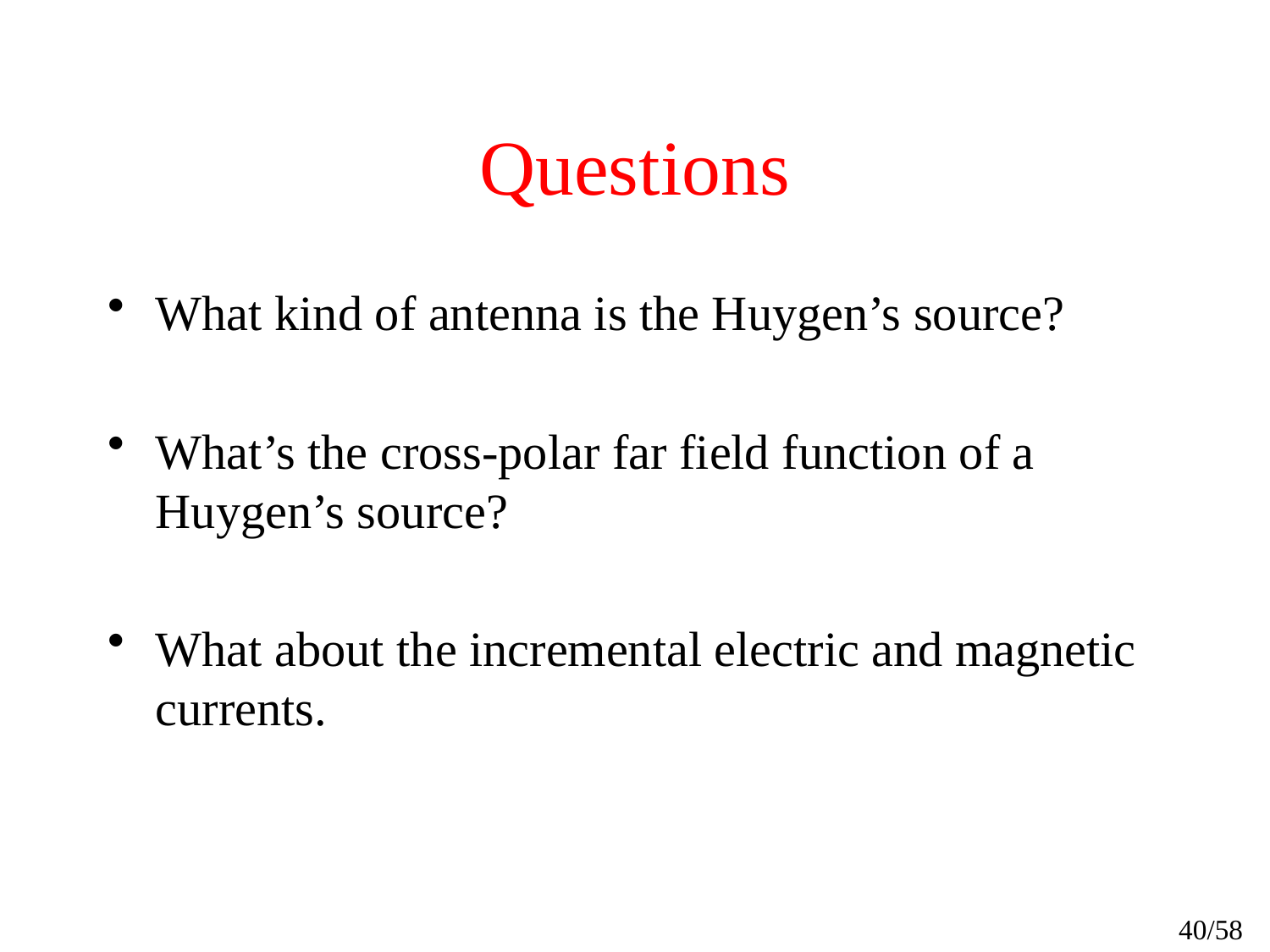

# Questions
What kind of antenna is the Huygen’s source?

What’s the cross-polar far field function of a Huygen’s source?

What about the incremental electric and magnetic currents.